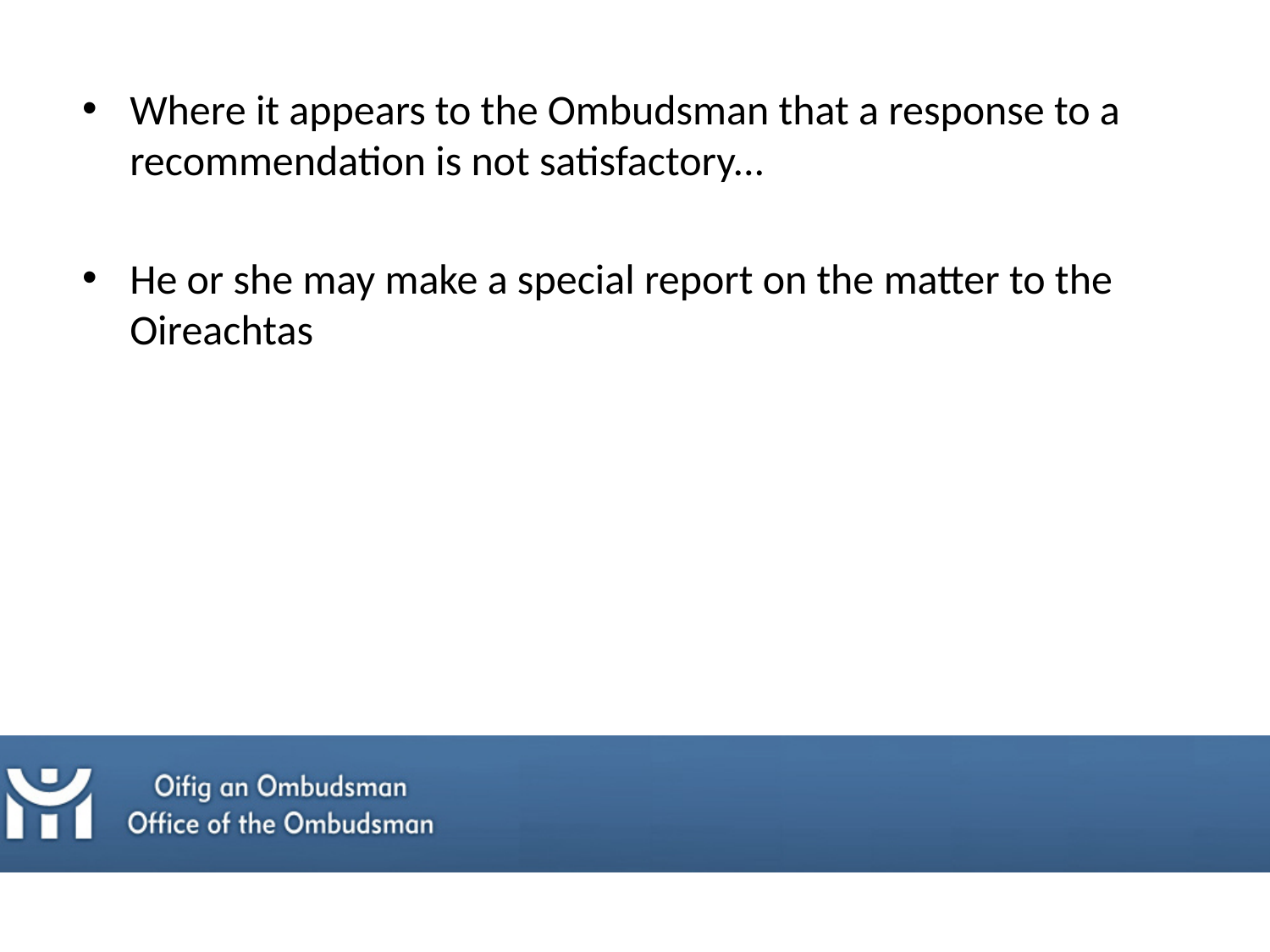

Where it appears to the Ombudsman that a response to a recommendation is not satisfactory...

He or she may make a special report on the matter to the Oireachtas